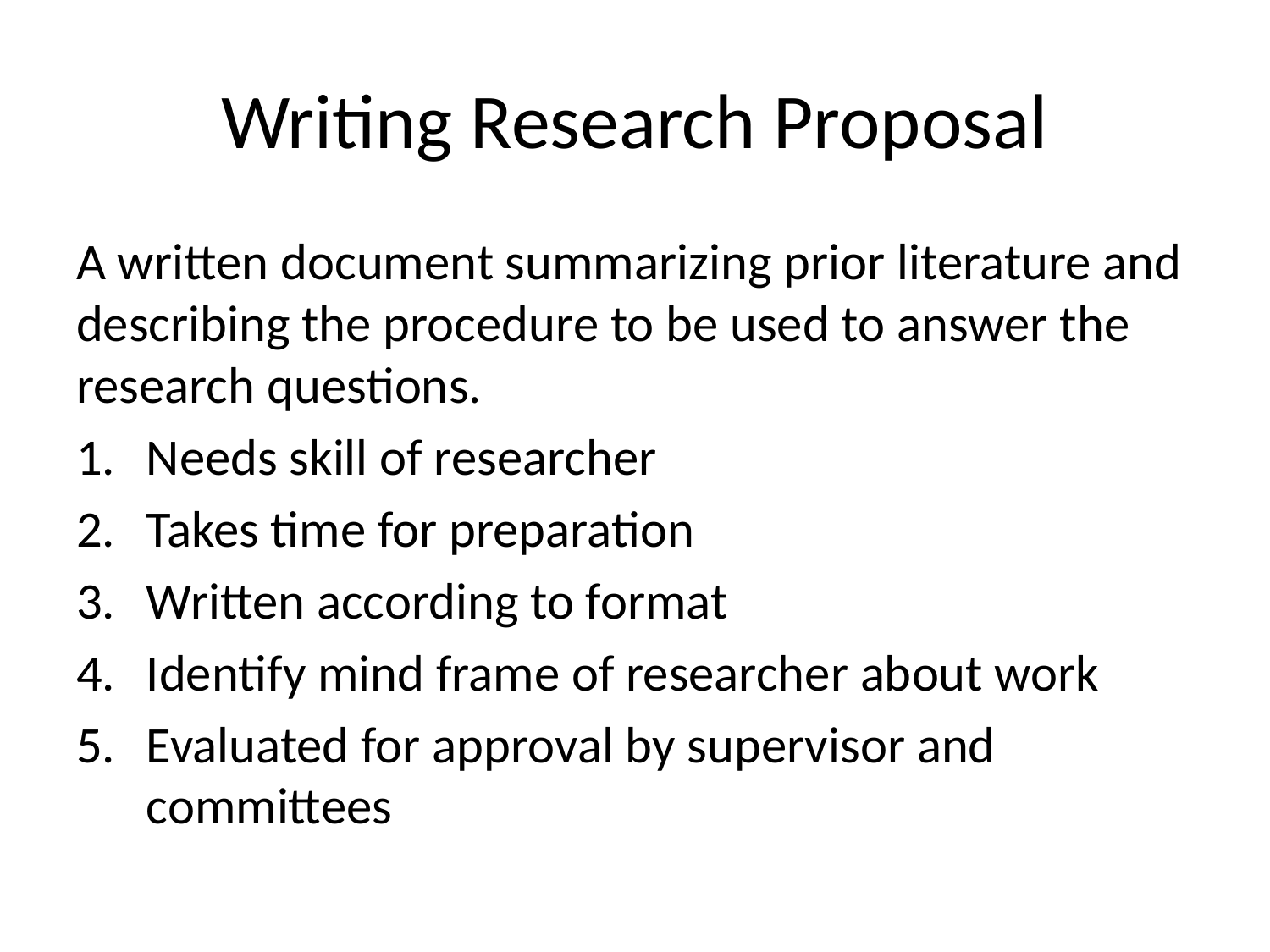

# Writing Research Proposal
A written document summarizing prior literature and describing the procedure to be used to answer the research questions.
Needs skill of researcher
Takes time for preparation
Written according to format
Identify mind frame of researcher about work
Evaluated for approval by supervisor and committees